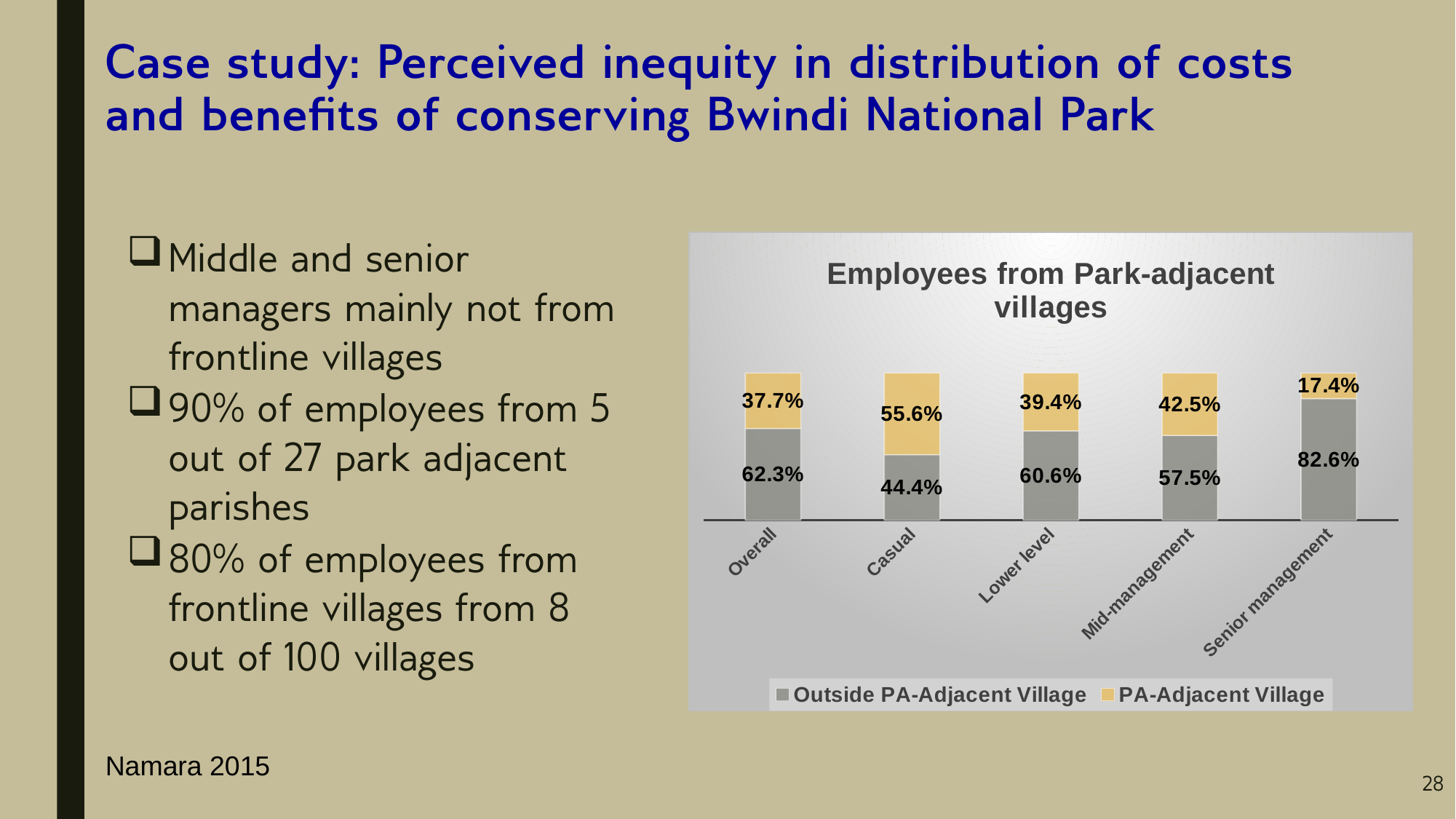

# Case study: Perceived inequity in distribution of costs and benefits of conserving Bwindi National Park
Middle and senior managers mainly not from frontline villages
90% of employees from 5 out of 27 park adjacent parishes
80% of employees from frontline villages from 8 out of 100 villages

### Chart: Employees from Park-adjacent villages

| Category | Outside PA-Adjacent Village | PA-Adjacent Village |
|---|---|---|
| Overall | 0.623 | 0.377 |
| Casual | 0.444 | 0.556 |
| Lower level | 0.606 | 0.394 |
| Mid-management | 0.575 | 0.425 |
| Senior management | 0.826 | 0.174 |
Namara 2015
28